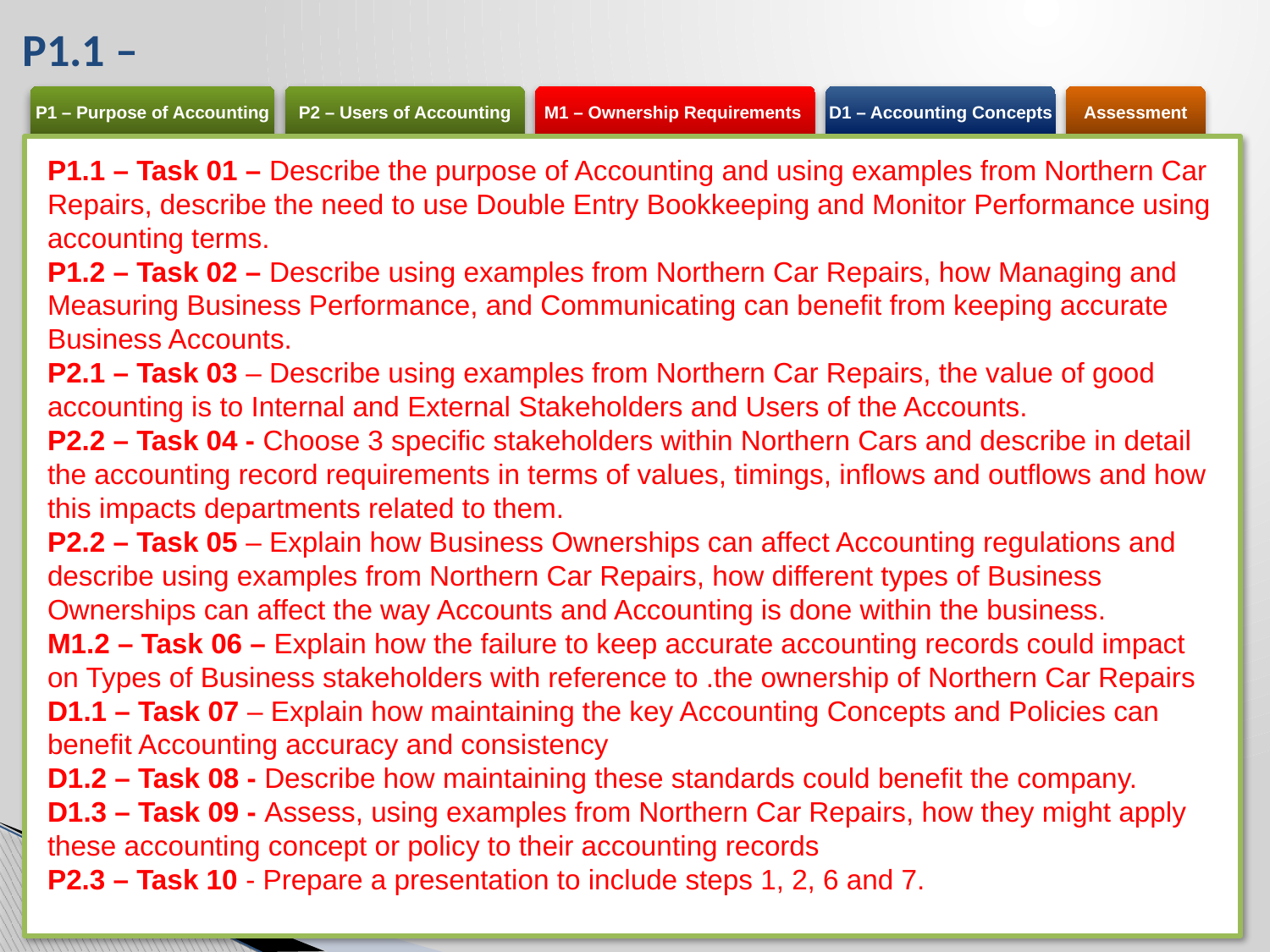

# P1.1 –
P1.1 – Task 01 – Describe the purpose of Accounting and using examples from Northern Car Repairs, describe the need to use Double Entry Bookkeeping and Monitor Performance using accounting terms.
P1.2 – Task 02 – Describe using examples from Northern Car Repairs, how Managing and Measuring Business Performance, and Communicating can benefit from keeping accurate Business Accounts.
P2.1 – Task 03 – Describe using examples from Northern Car Repairs, the value of good accounting is to Internal and External Stakeholders and Users of the Accounts.
P2.2 – Task 04 - Choose 3 specific stakeholders within Northern Cars and describe in detail the accounting record requirements in terms of values, timings, inflows and outflows and how this impacts departments related to them.
P2.2 – Task 05 – Explain how Business Ownerships can affect Accounting regulations and describe using examples from Northern Car Repairs, how different types of Business Ownerships can affect the way Accounts and Accounting is done within the business.
M1.2 – Task 06 – Explain how the failure to keep accurate accounting records could impact on Types of Business stakeholders with reference to .the ownership of Northern Car Repairs
D1.1 – Task 07 – Explain how maintaining the key Accounting Concepts and Policies can benefit Accounting accuracy and consistency
D1.2 – Task 08 - Describe how maintaining these standards could benefit the company.
D1.3 – Task 09 - Assess, using examples from Northern Car Repairs, how they might apply these accounting concept or policy to their accounting records
P2.3 – Task 10 - Prepare a presentation to include steps 1, 2, 6 and 7.